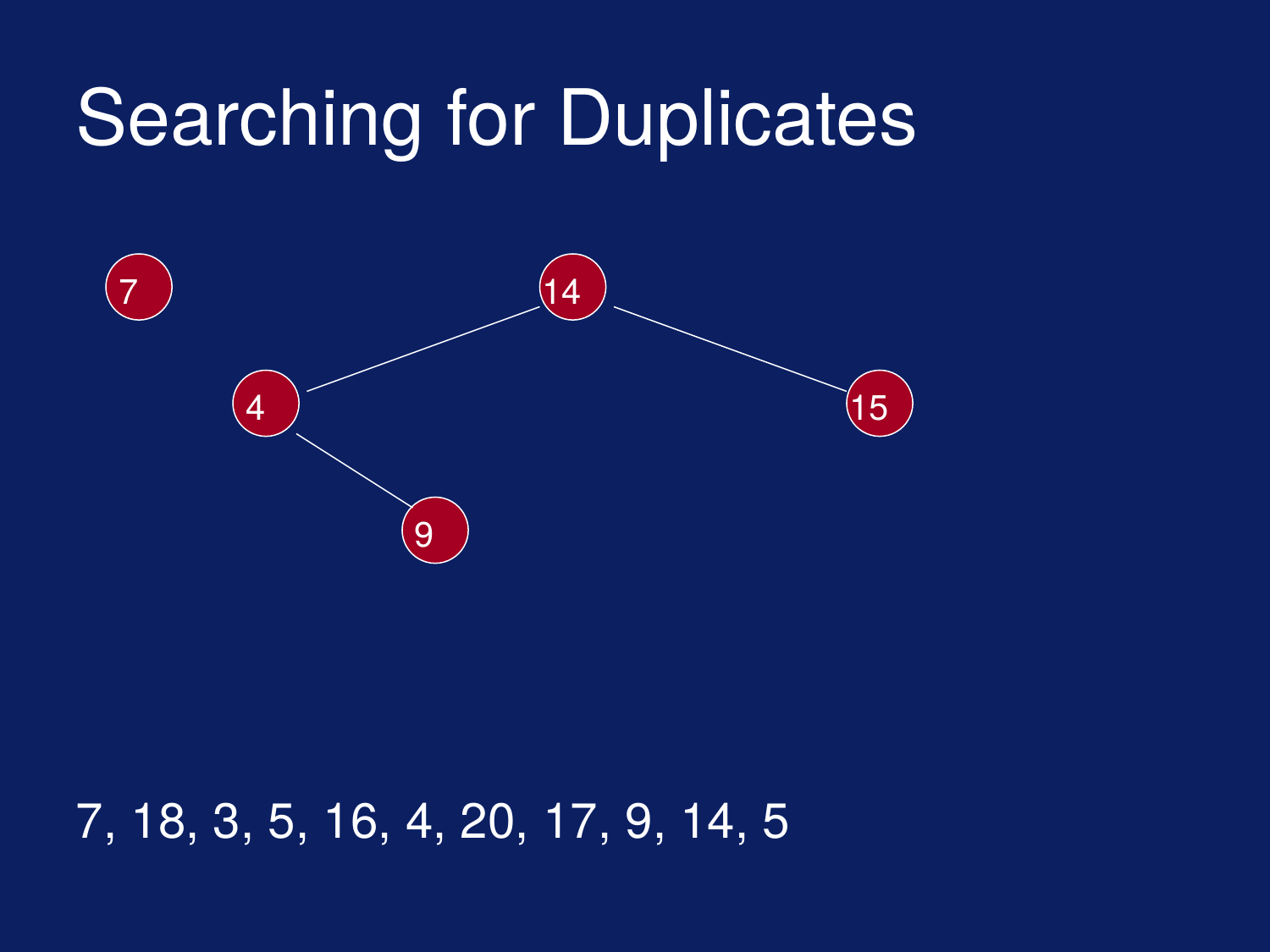

# Searching for Duplicates

7

14

4

15

9
7, 18, 3, 5, 16, 4, 20, 17, 9, 14, 5